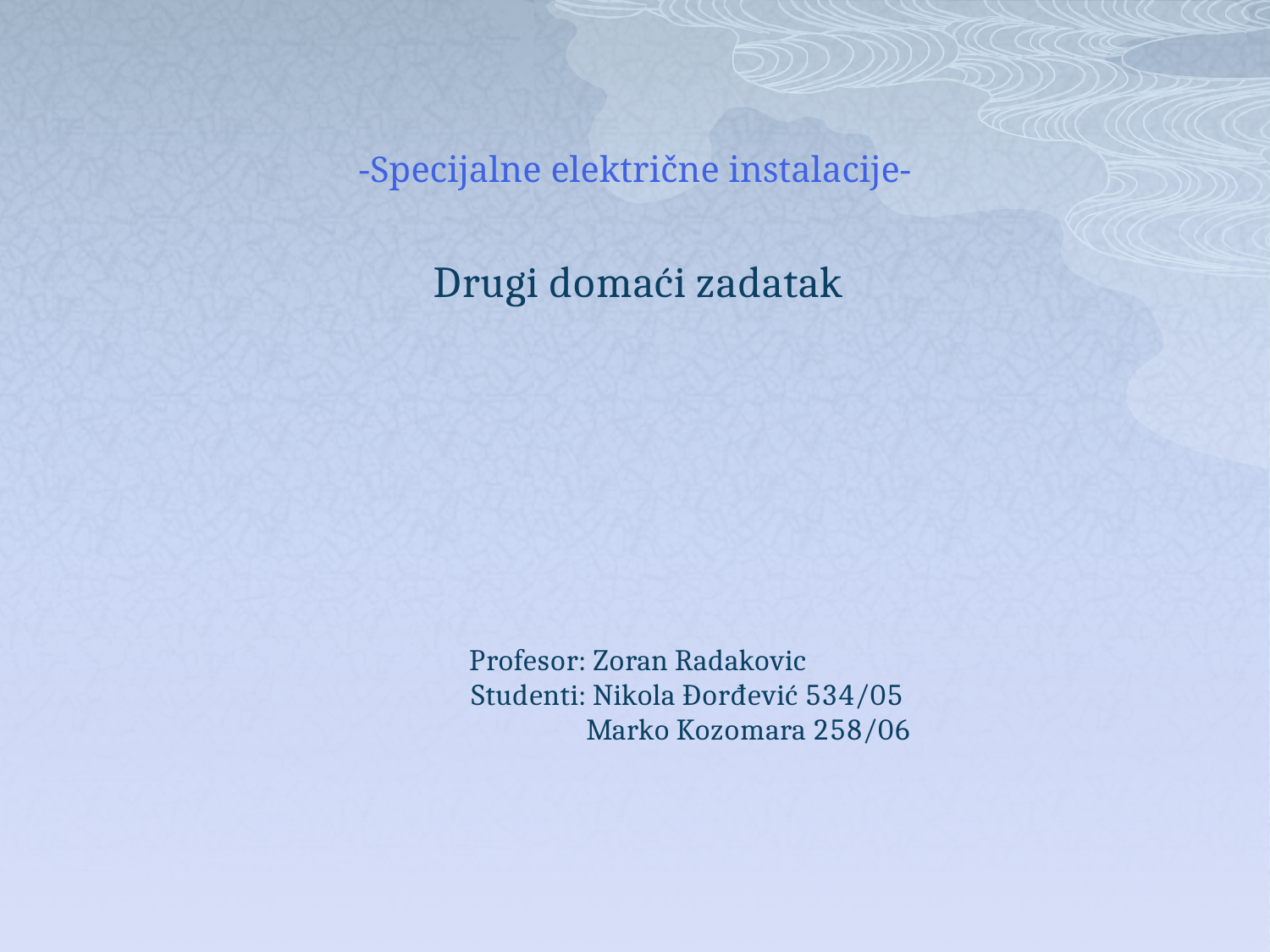

# -Specijalne električne instalacije-
Drugi domaći zadatak

Profesor: Zoran Radakovic
               Studenti: Nikola Đorđević 534/05
                                  Marko Kozomara 258/06